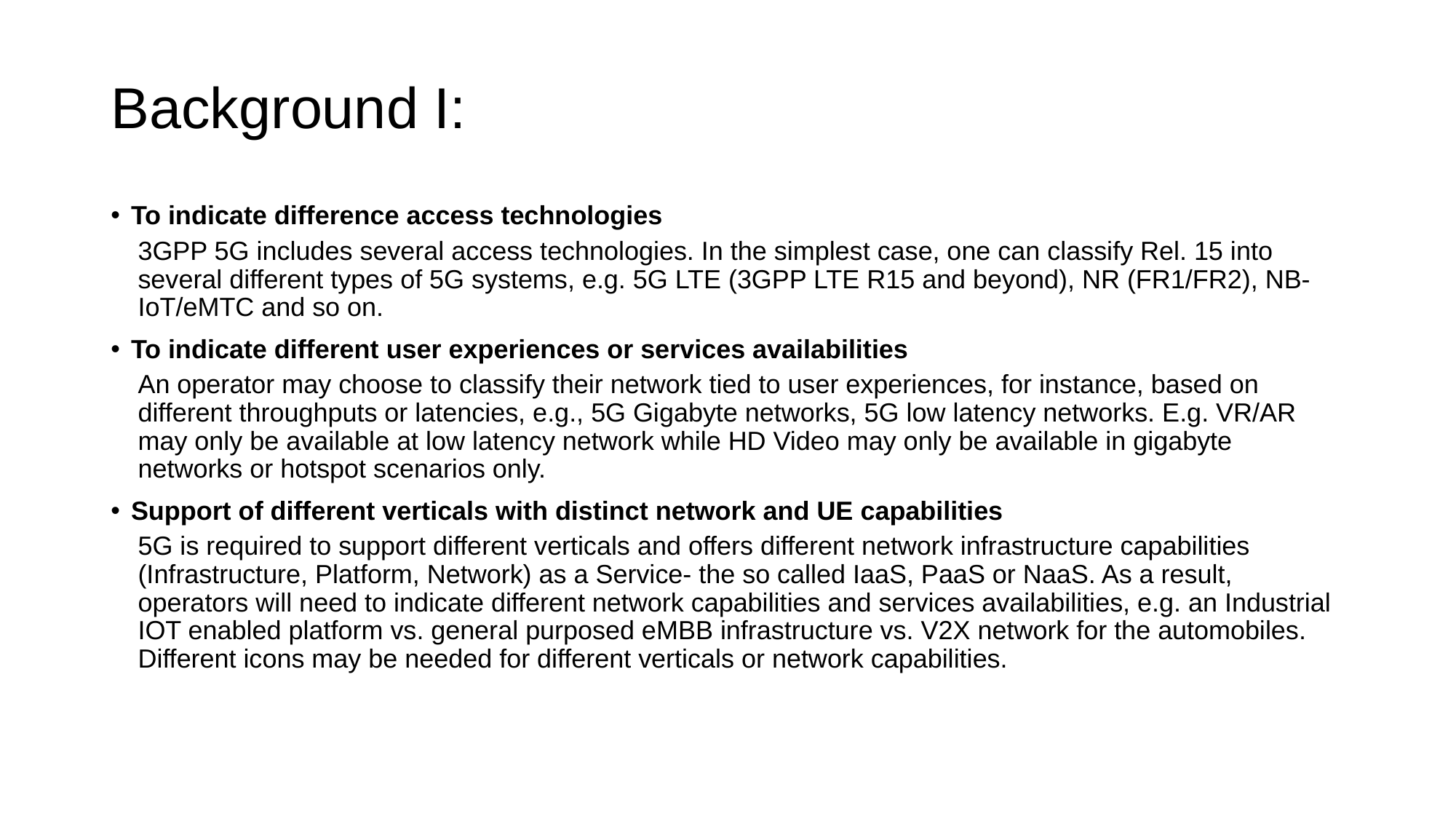

# Background I:

To indicate difference access technologies
3GPP 5G includes several access technologies. In the simplest case, one can classify Rel. 15 into several different types of 5G systems, e.g. 5G LTE (3GPP LTE R15 and beyond), NR (FR1/FR2), NB-IoT/eMTC and so on.
To indicate different user experiences or services availabilities
An operator may choose to classify their network tied to user experiences, for instance, based on different throughputs or latencies, e.g., 5G Gigabyte networks, 5G low latency networks. E.g. VR/AR may only be available at low latency network while HD Video may only be available in gigabyte networks or hotspot scenarios only.
Support of different verticals with distinct network and UE capabilities
5G is required to support different verticals and offers different network infrastructure capabilities (Infrastructure, Platform, Network) as a Service- the so called IaaS, PaaS or NaaS. As a result, operators will need to indicate different network capabilities and services availabilities, e.g. an Industrial IOT enabled platform vs. general purposed eMBB infrastructure vs. V2X network for the automobiles. Different icons may be needed for different verticals or network capabilities.